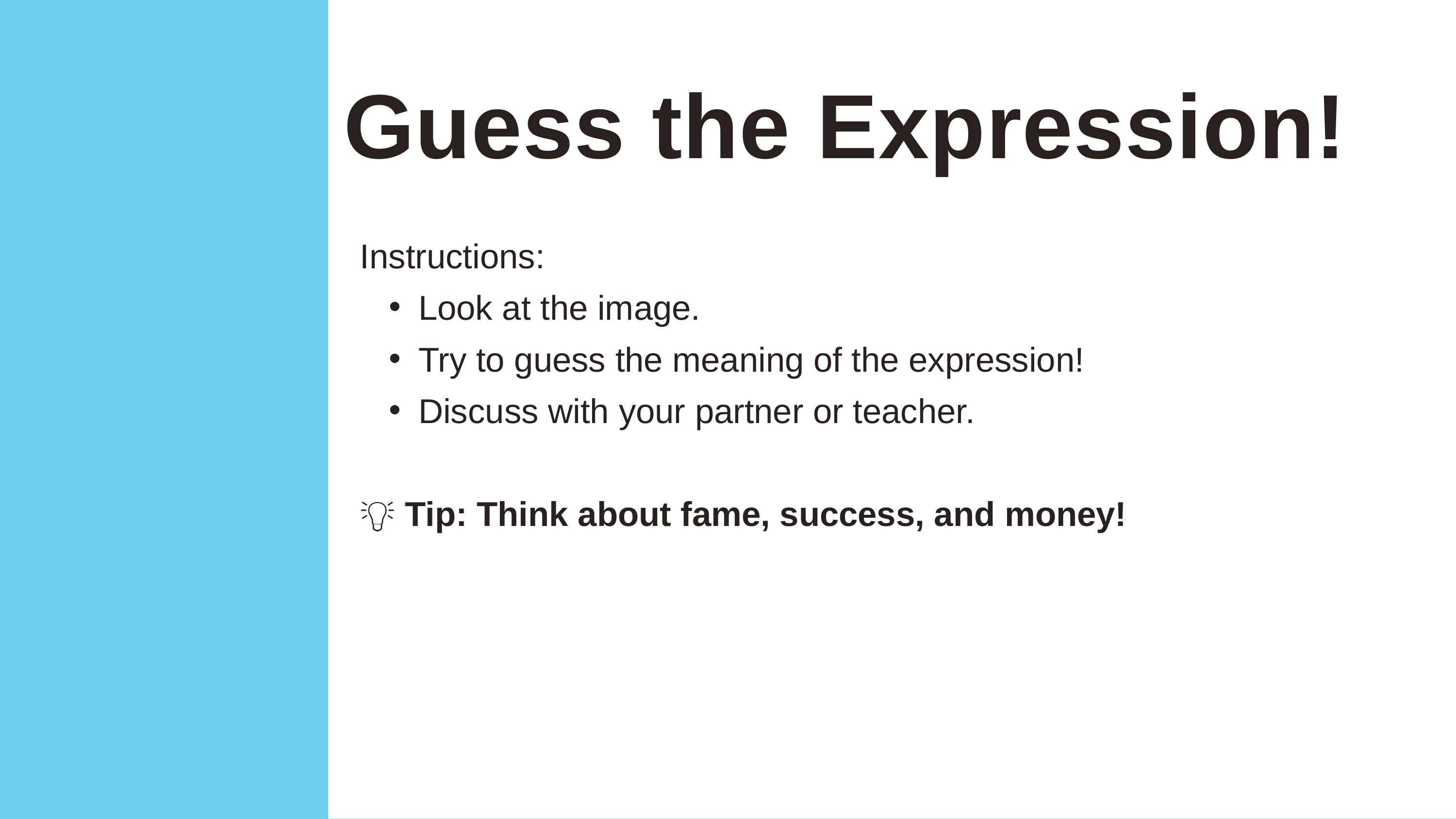

Guess the Expression!
Instructions:
Look at the image.
Try to guess the meaning of the expression!
Discuss with your partner or teacher.

💡 Tip: Think about fame, success, and money!